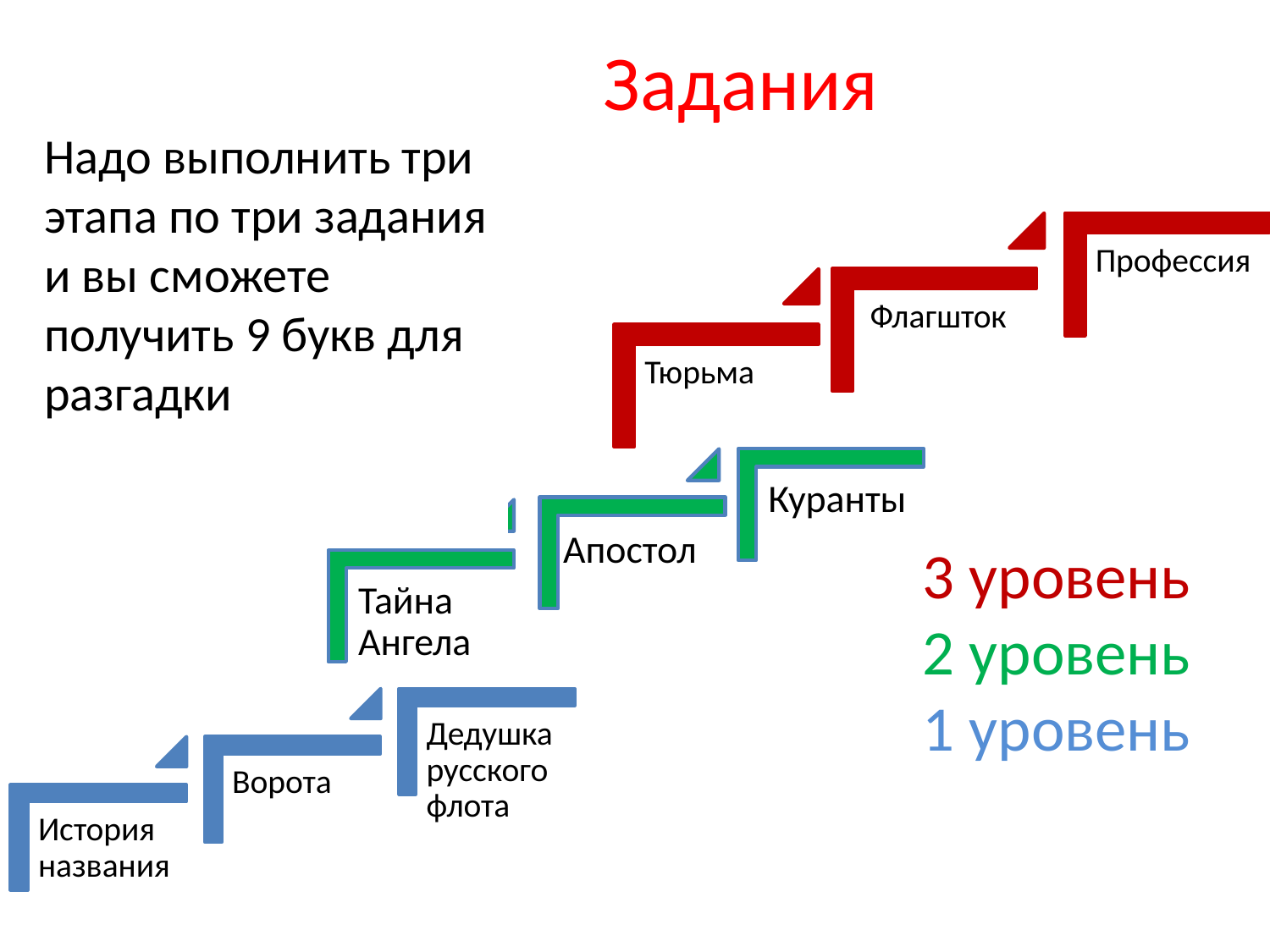

Надо выполнить три этапа по три задания и вы сможете получить 9 букв для разгадки

# Задания
С помощью заданий определить главного персонажа нашего путешествия разгадав часть загадок Петропавловской крепости
Тюрьма
Флагшток
Профессия
Тайна Ангела
Апостол
Куранты
3 уровень
2 уровень
1 уровень
История названия
Ворота
Дедушка русского флота